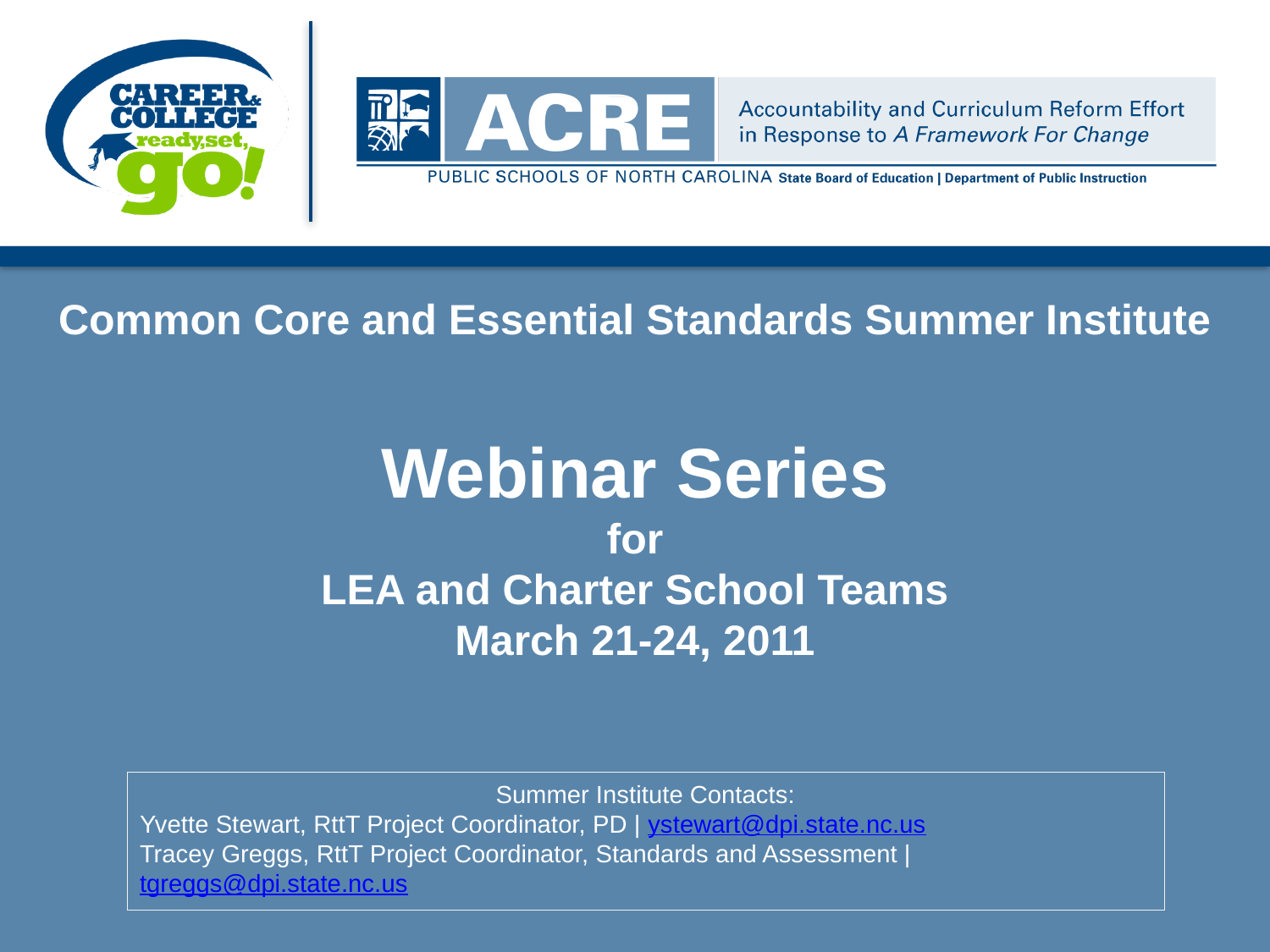

# Common Core and Essential Standards Summer Institute Webinar Series for LEA and Charter School Teams March 21-24, 2011
Summer Institute Contacts:
Yvette Stewart, RttT Project Coordinator, PD | ystewart@dpi.state.nc.us
Tracey Greggs, RttT Project Coordinator, Standards and Assessment | tgreggs@dpi.state.nc.us